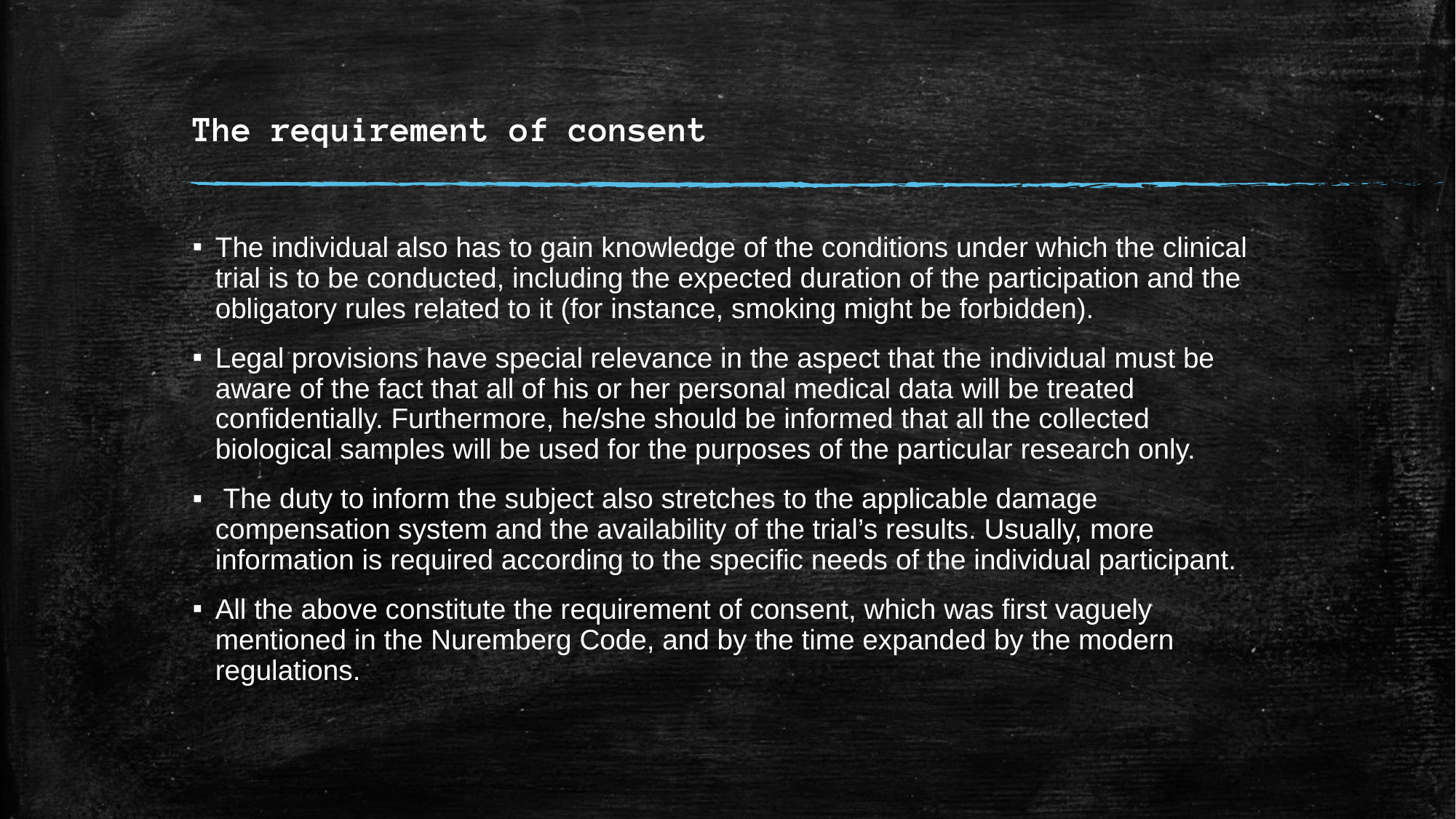

# The requirement of consent
The individual also has to gain knowledge of the conditions under which the clinical trial is to be conducted, including the expected duration of the participation and the obligatory rules related to it (for instance, smoking might be forbidden).
Legal provisions have special relevance in the aspect that the individual must be aware of the fact that all of his or her personal medical data will be treated confidentially. Furthermore, he/she should be informed that all the collected biological samples will be used for the purposes of the particular research only.
 The duty to inform the subject also stretches to the applicable damage compensation system and the availability of the trial’s results. Usually, more information is required according to the specific needs of the individual participant.
All the above constitute the requirement of consent, which was first vaguely mentioned in the Nuremberg Code, and by the time expanded by the modern regulations.